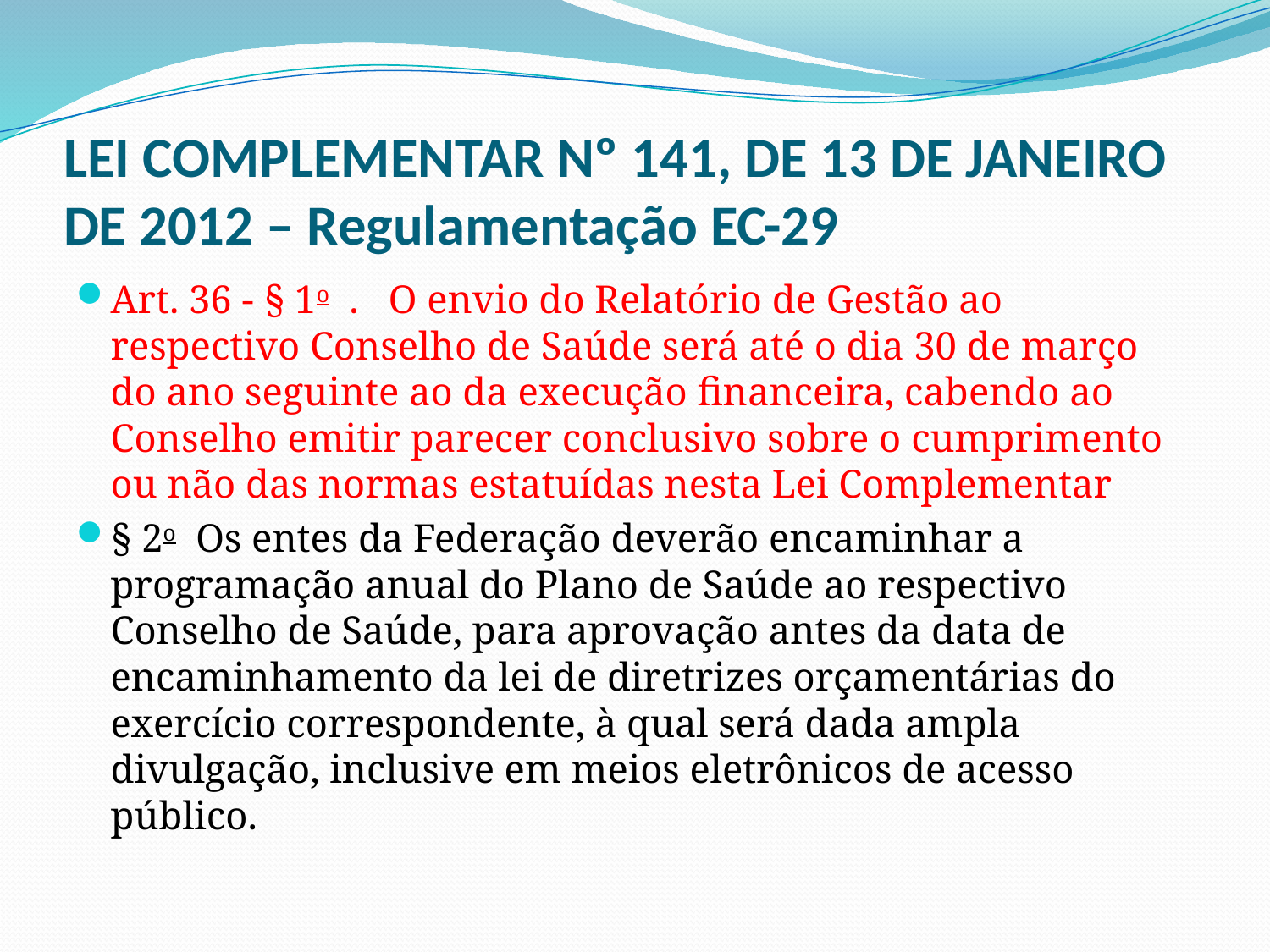

# LEI COMPLEMENTAR Nº 141, DE 13 DE JANEIRO DE 2012 – Regulamentação EC-29
Art. 36 - § 1o  .   O envio do Relatório de Gestão ao respectivo Conselho de Saúde será até o dia 30 de março do ano seguinte ao da execução financeira, cabendo ao Conselho emitir parecer conclusivo sobre o cumprimento ou não das normas estatuídas nesta Lei Complementar
§ 2o  Os entes da Federação deverão encaminhar a programação anual do Plano de Saúde ao respectivo Conselho de Saúde, para aprovação antes da data de encaminhamento da lei de diretrizes orçamentárias do exercício correspondente, à qual será dada ampla divulgação, inclusive em meios eletrônicos de acesso público.